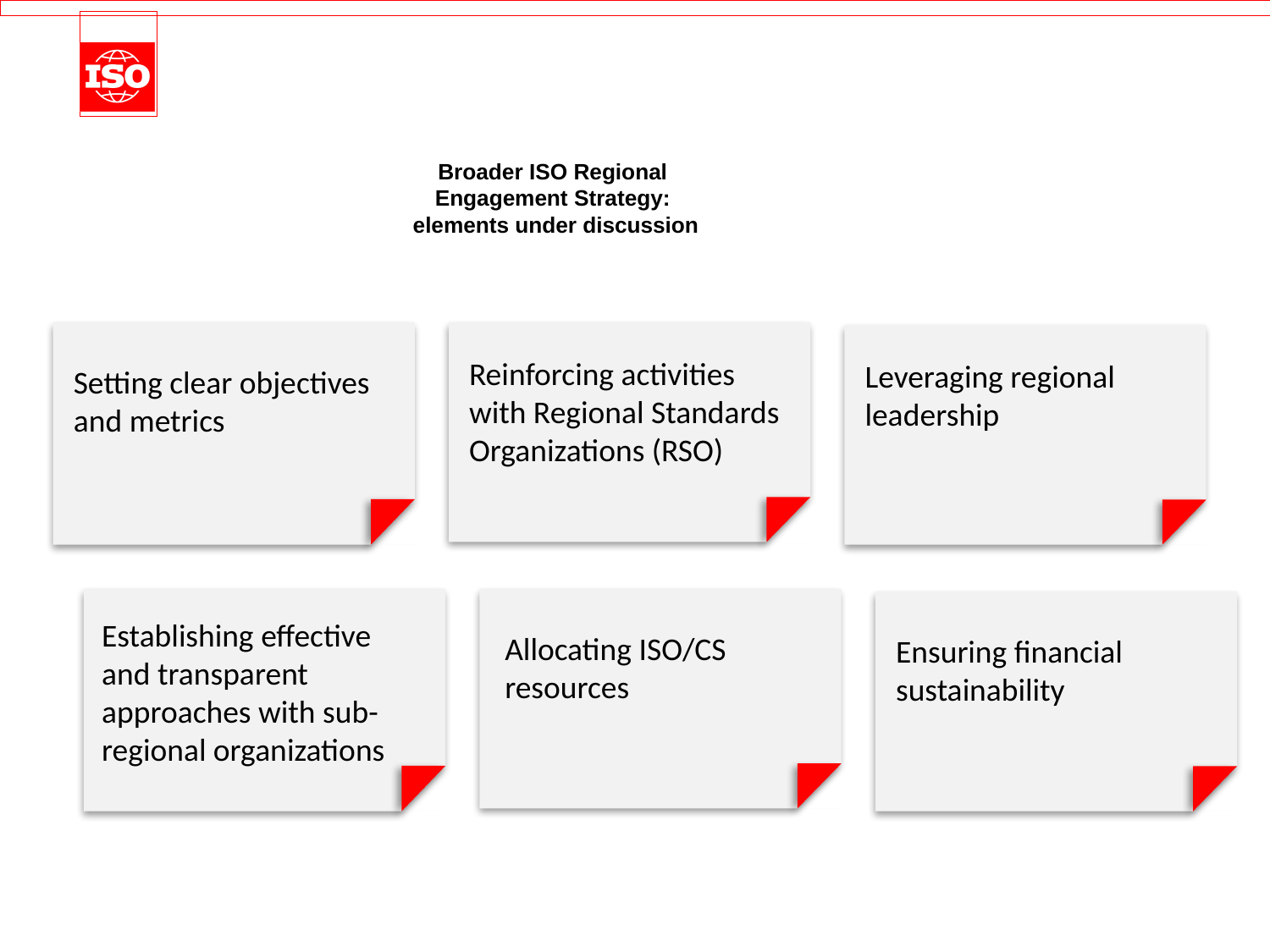

Broader ISO Regional
Engagement Strategy:
elements under discussion

Reinforcing activities with Regional Standards Organizations (RSO)
Leveraging regional leadership
Setting clear objectives and metrics

Establishing effective and transparent approaches with sub-regional organizations
Allocating ISO/CS resources
Ensuring financial sustainability